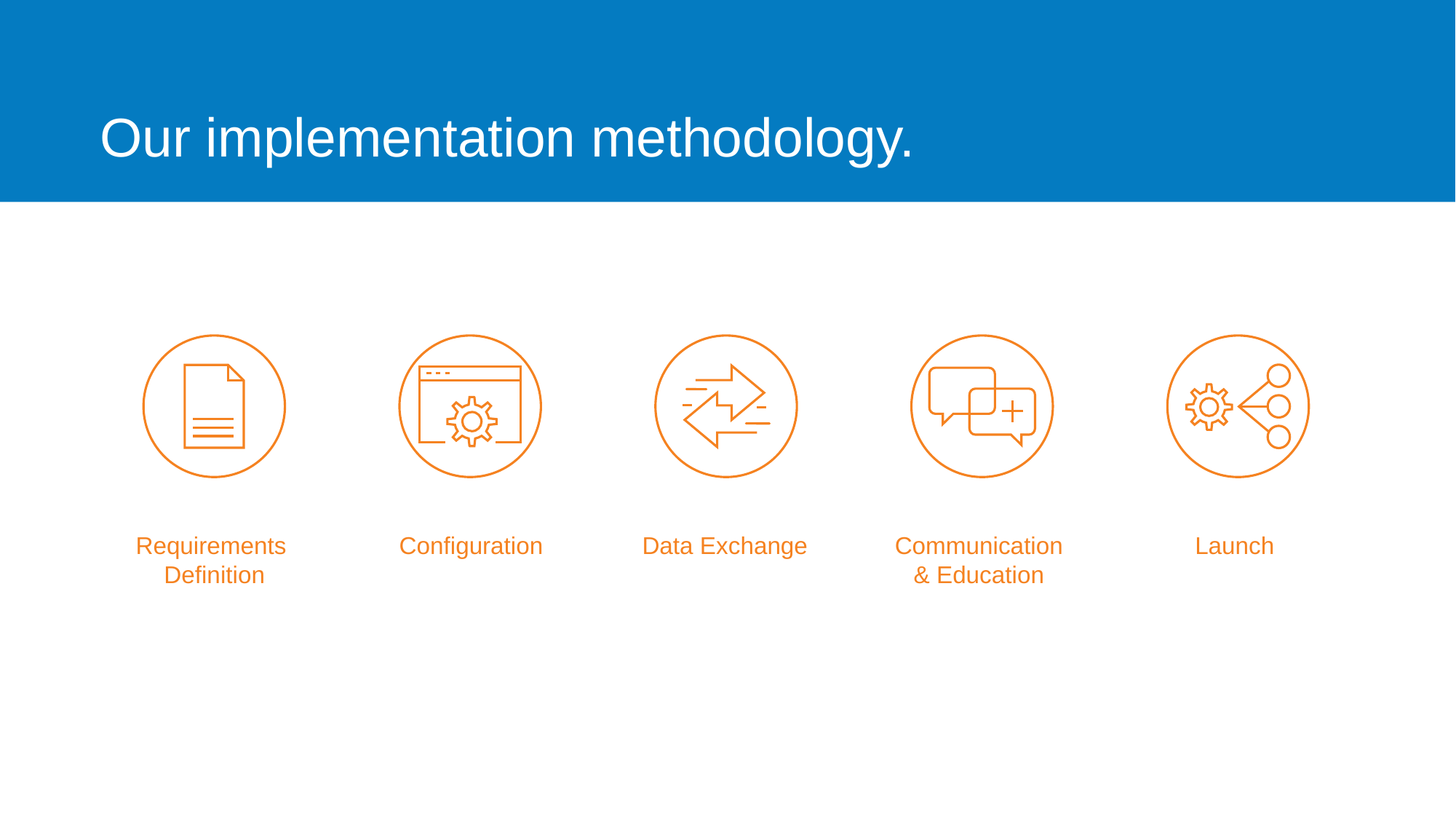

# Our implementation methodology.

Requirements
Definition

Configuration

Data Exchange

Communication
& Education

Launch